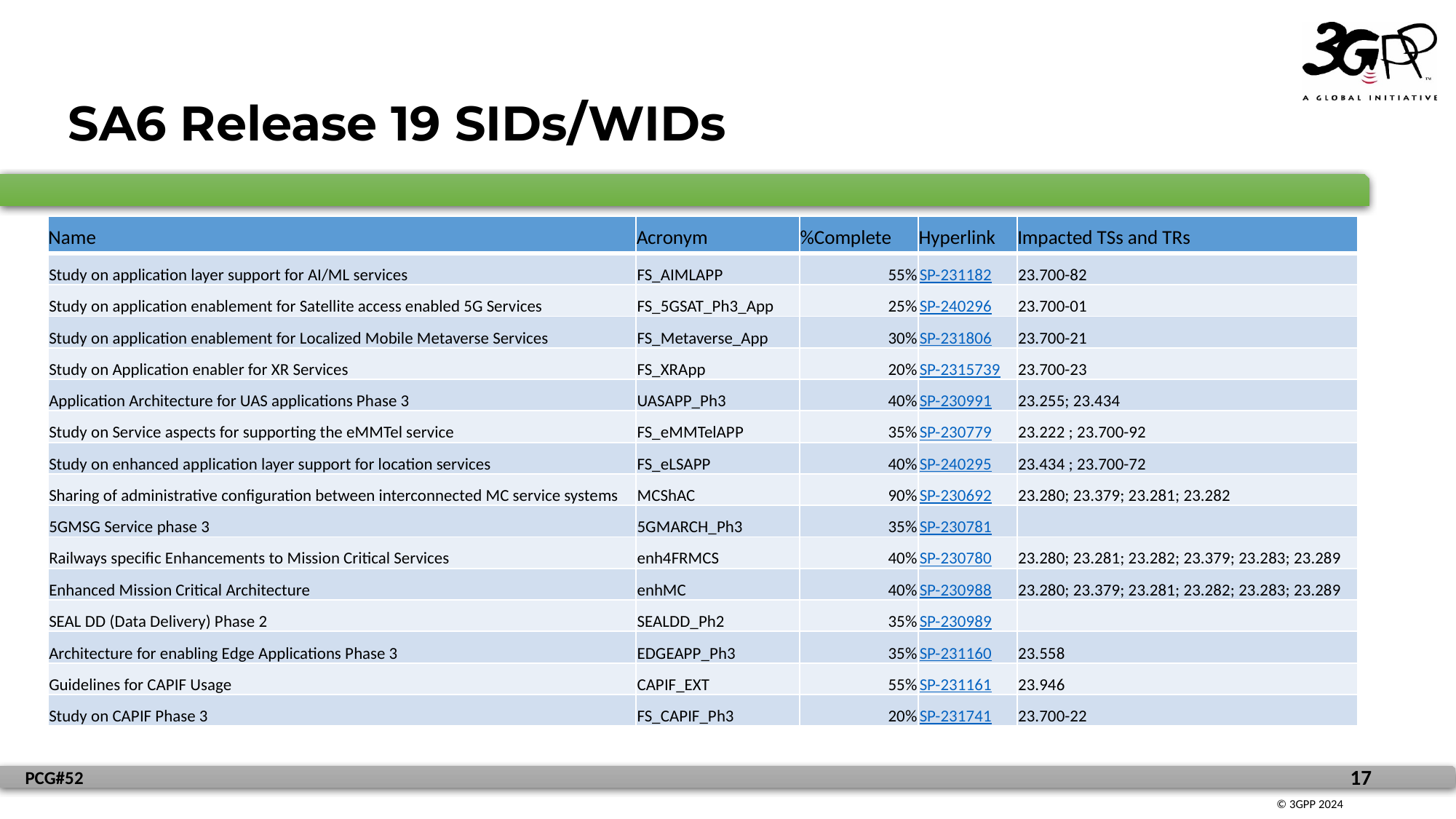

# SA6 Release 19 SIDs/WIDs
| Name | Acronym | %Complete | Hyperlink | Impacted TSs and TRs |
| --- | --- | --- | --- | --- |
| Study on application layer support for AI/ML services | FS\_AIMLAPP | 55% | SP-231182 | 23.700-82 |
| Study on application enablement for Satellite access enabled 5G Services | FS\_5GSAT\_Ph3\_App | 25% | SP-240296 | 23.700-01 |
| Study on application enablement for Localized Mobile Metaverse Services | FS\_Metaverse\_App | 30% | SP-231806 | 23.700-21 |
| Study on Application enabler for XR Services | FS\_XRApp | 20% | SP-2315739 | 23.700-23 |
| Application Architecture for UAS applications Phase 3 | UASAPP\_Ph3 | 40% | SP-230991 | 23.255; 23.434 |
| Study on Service aspects for supporting the eMMTel service | FS\_eMMTelAPP | 35% | SP-230779 | 23.222 ; 23.700-92 |
| Study on enhanced application layer support for location services | FS\_eLSAPP | 40% | SP-240295 | 23.434 ; 23.700-72 |
| Sharing of administrative configuration between interconnected MC service systems | MCShAC | 90% | SP-230692 | 23.280; 23.379; 23.281; 23.282 |
| 5GMSG Service phase 3 | 5GMARCH\_Ph3 | 35% | SP-230781 |  |
| Railways specific Enhancements to Mission Critical Services | enh4FRMCS | 40% | SP-230780 | 23.280; 23.281; 23.282; 23.379; 23.283; 23.289 |
| Enhanced Mission Critical Architecture | enhMC | 40% | SP-230988 | 23.280; 23.379; 23.281; 23.282; 23.283; 23.289 |
| SEAL DD (Data Delivery) Phase 2 | SEALDD\_Ph2 | 35% | SP-230989 |  |
| Architecture for enabling Edge Applications Phase 3 | EDGEAPP\_Ph3 | 35% | SP-231160 | 23.558 |
| Guidelines for CAPIF Usage | CAPIF\_EXT | 55% | SP-231161 | 23.946 |
| Study on CAPIF Phase 3 | FS\_CAPIF\_Ph3 | 20% | SP-231741 | 23.700-22 |